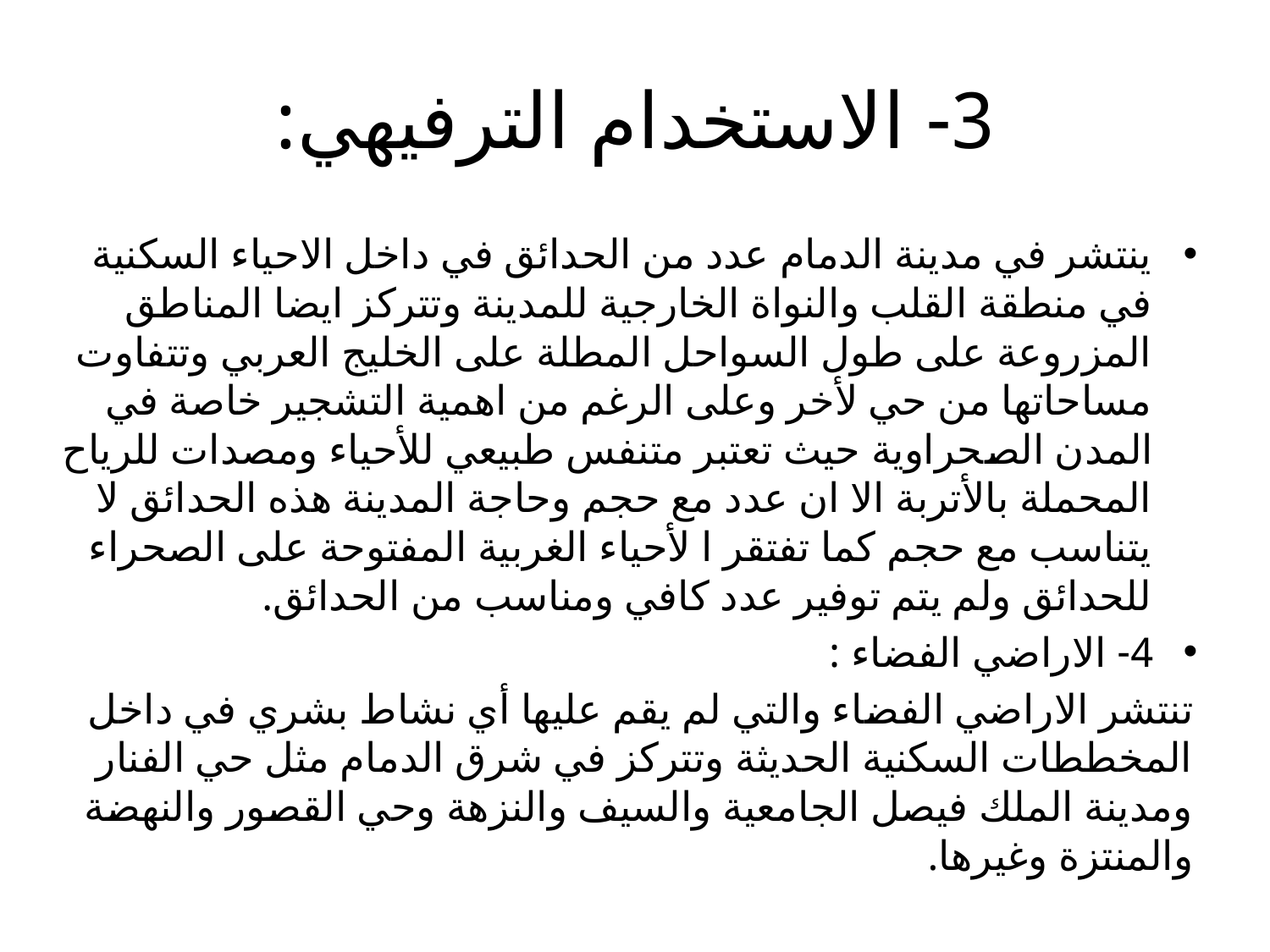

# 3- الاستخدام الترفيهي:
ينتشر في مدينة الدمام عدد من الحدائق في داخل الاحياء السكنية في منطقة القلب والنواة الخارجية للمدينة وتتركز ايضا المناطق المزروعة على طول السواحل المطلة على الخليج العربي وتتفاوت مساحاتها من حي لأخر وعلى الرغم من اهمية التشجير خاصة في المدن الصحراوية حيث تعتبر متنفس طبيعي للأحياء ومصدات للرياح المحملة بالأتربة الا ان عدد مع حجم وحاجة المدينة هذه الحدائق لا يتناسب مع حجم كما تفتقر ا لأحياء الغربية المفتوحة على الصحراء للحدائق ولم يتم توفير عدد كافي ومناسب من الحدائق.
4- الاراضي الفضاء :
تنتشر الاراضي الفضاء والتي لم يقم عليها أي نشاط بشري في داخل المخططات السكنية الحديثة وتتركز في شرق الدمام مثل حي الفنار ومدينة الملك فيصل الجامعية والسيف والنزهة وحي القصور والنهضة والمنتزة وغيرها.